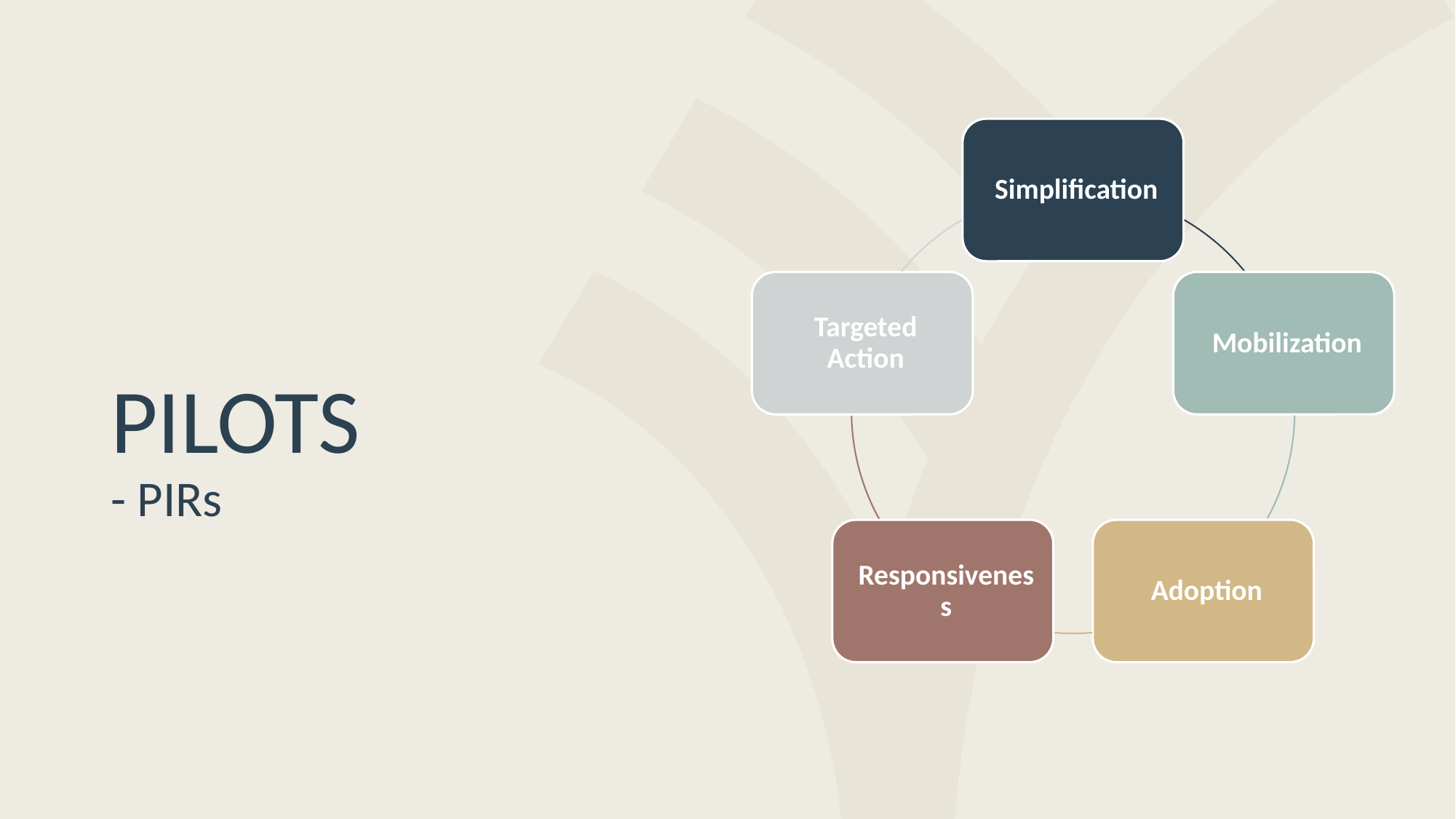

Simplification
Mobilization
Adoption
Responsiveness
Targeted Action
# PILOTS - PIRs